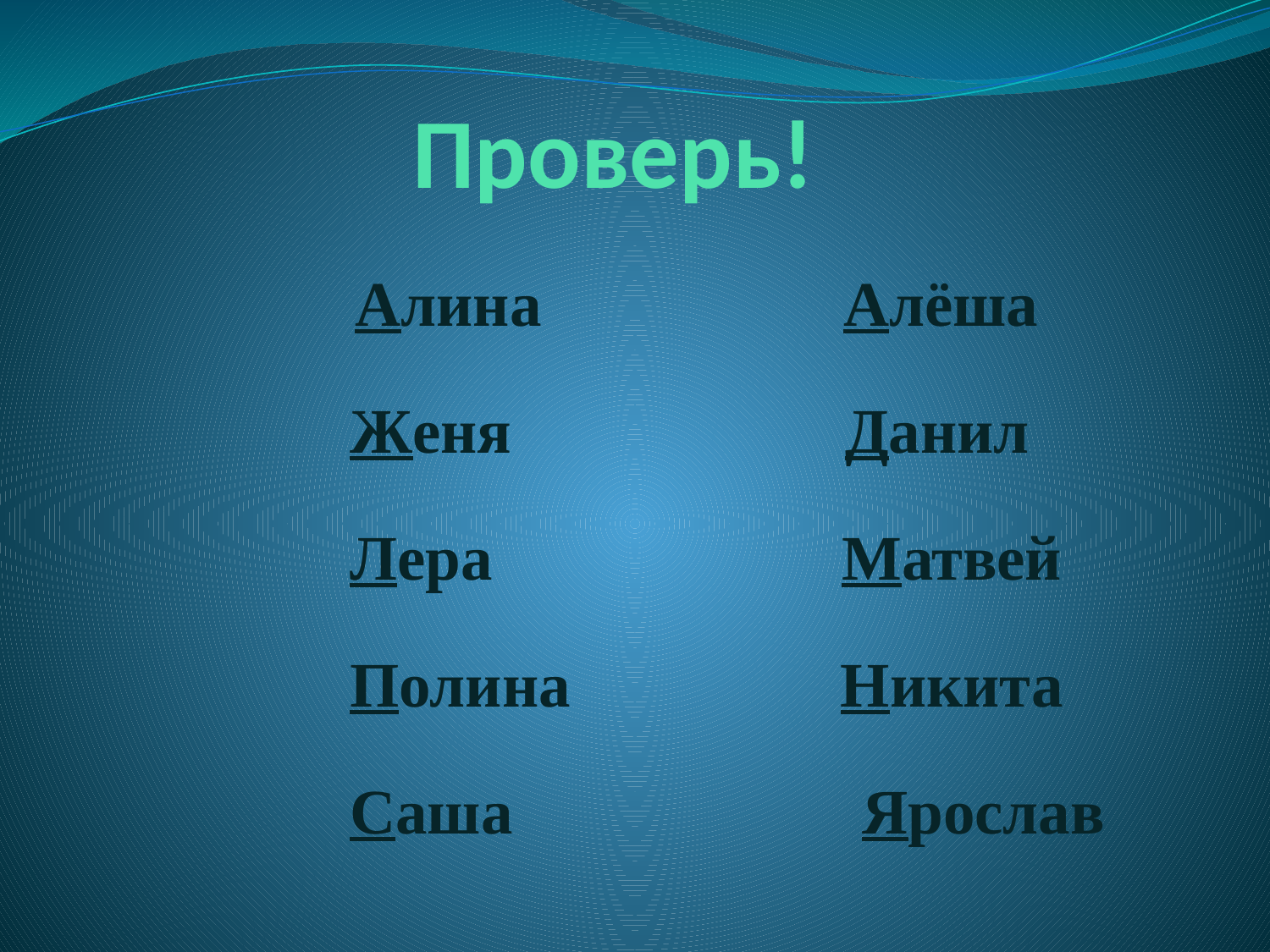

# Проверь!
                         Алина                   Алёша
                 Женя                     Данил
                 Лера                      Матвей
                 Полина                 Никита
                 Саша                      Ярослав